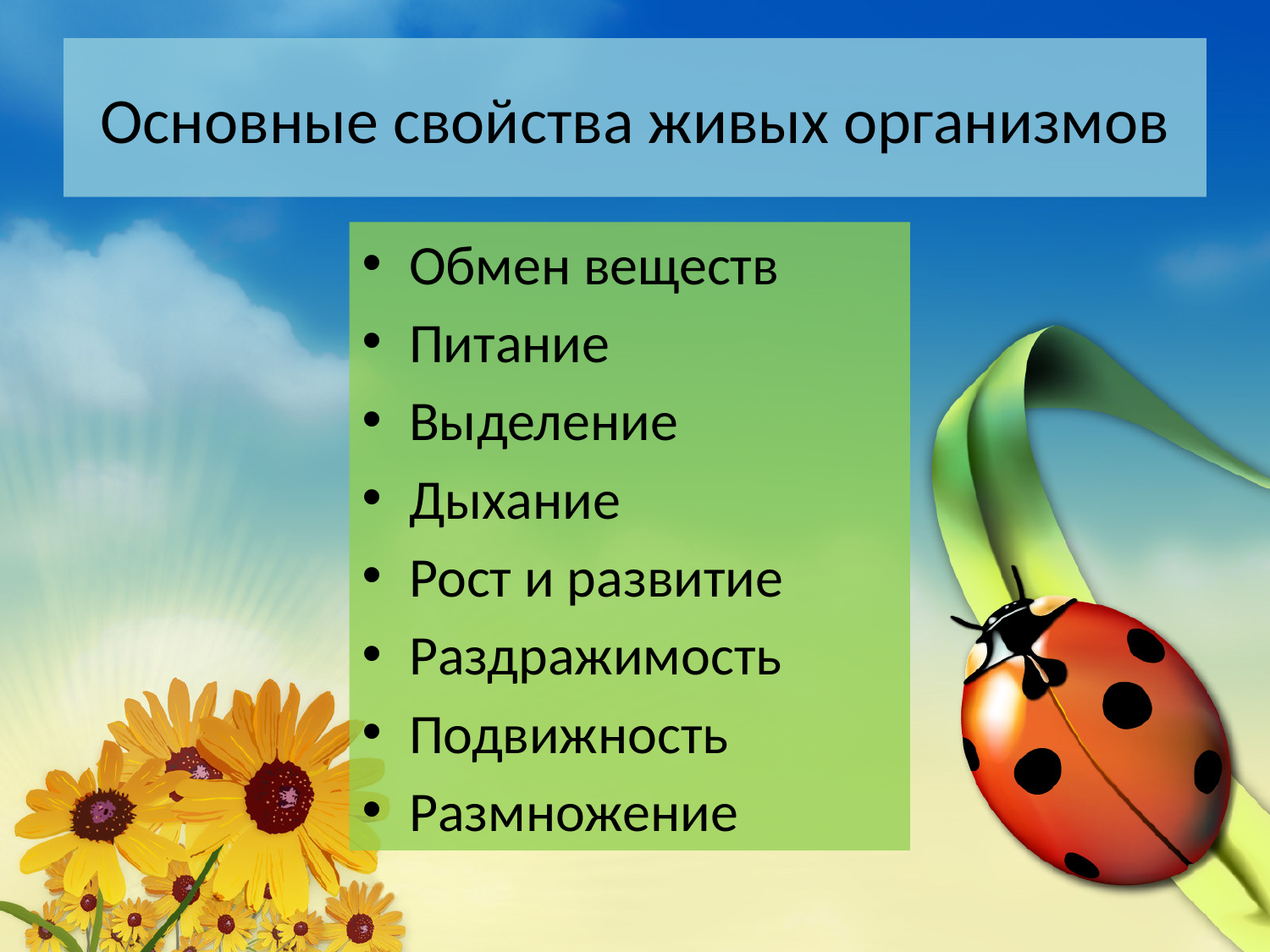

# Основные свойства живых организмов
Обмен веществ
Питание
Выделение
Дыхание
Рост и развитие
Раздражимость
Подвижность
Размножение